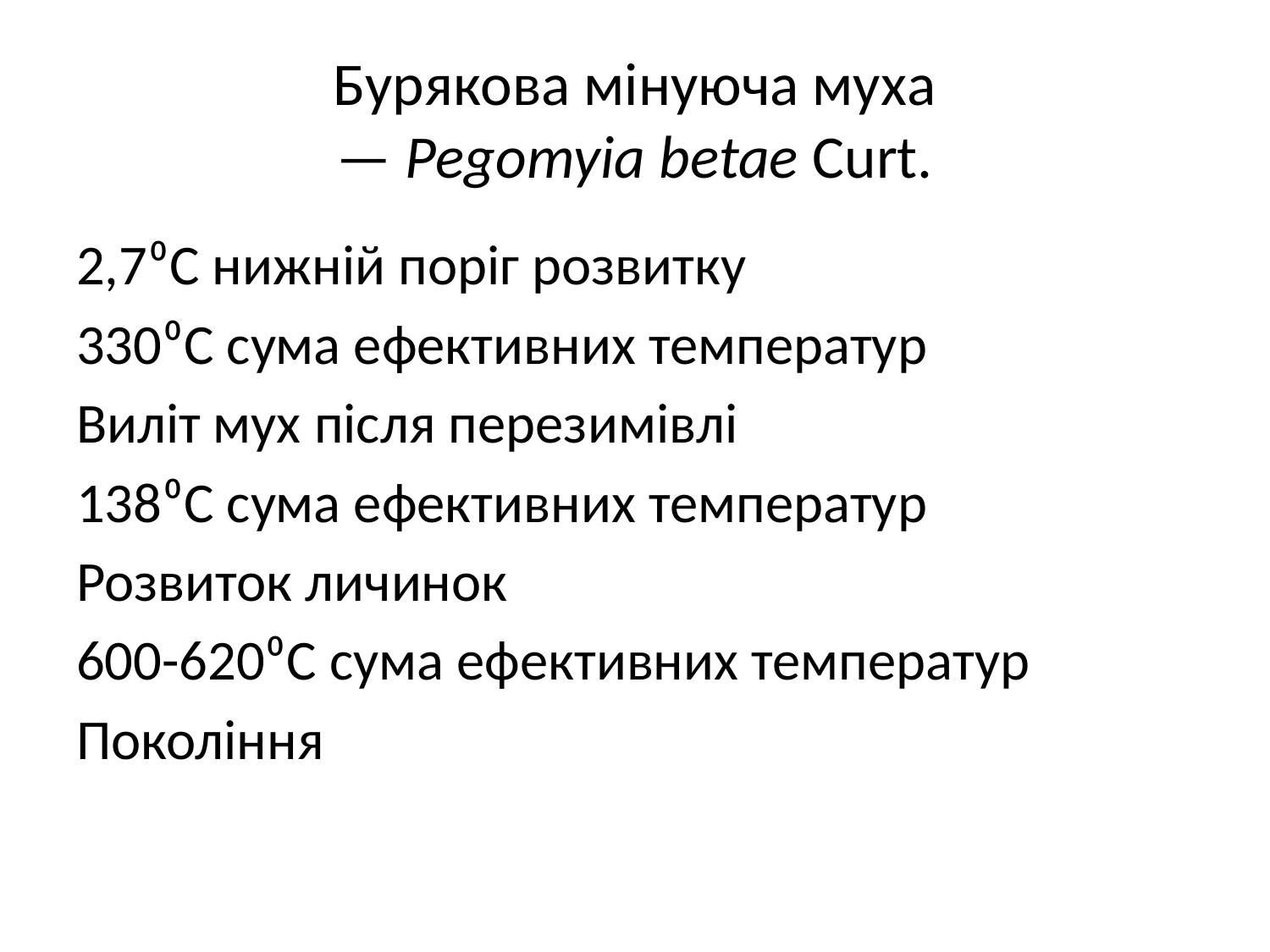

# Бурякова мінуюча муха — Pegomyia betae Curt.
2,7⁰С нижній поріг розвитку
330⁰С сума ефективних температур
Виліт мух після перезимівлі
138⁰С сума ефективних температур
Розвиток личинок
600-620⁰С сума ефективних температур
Покоління